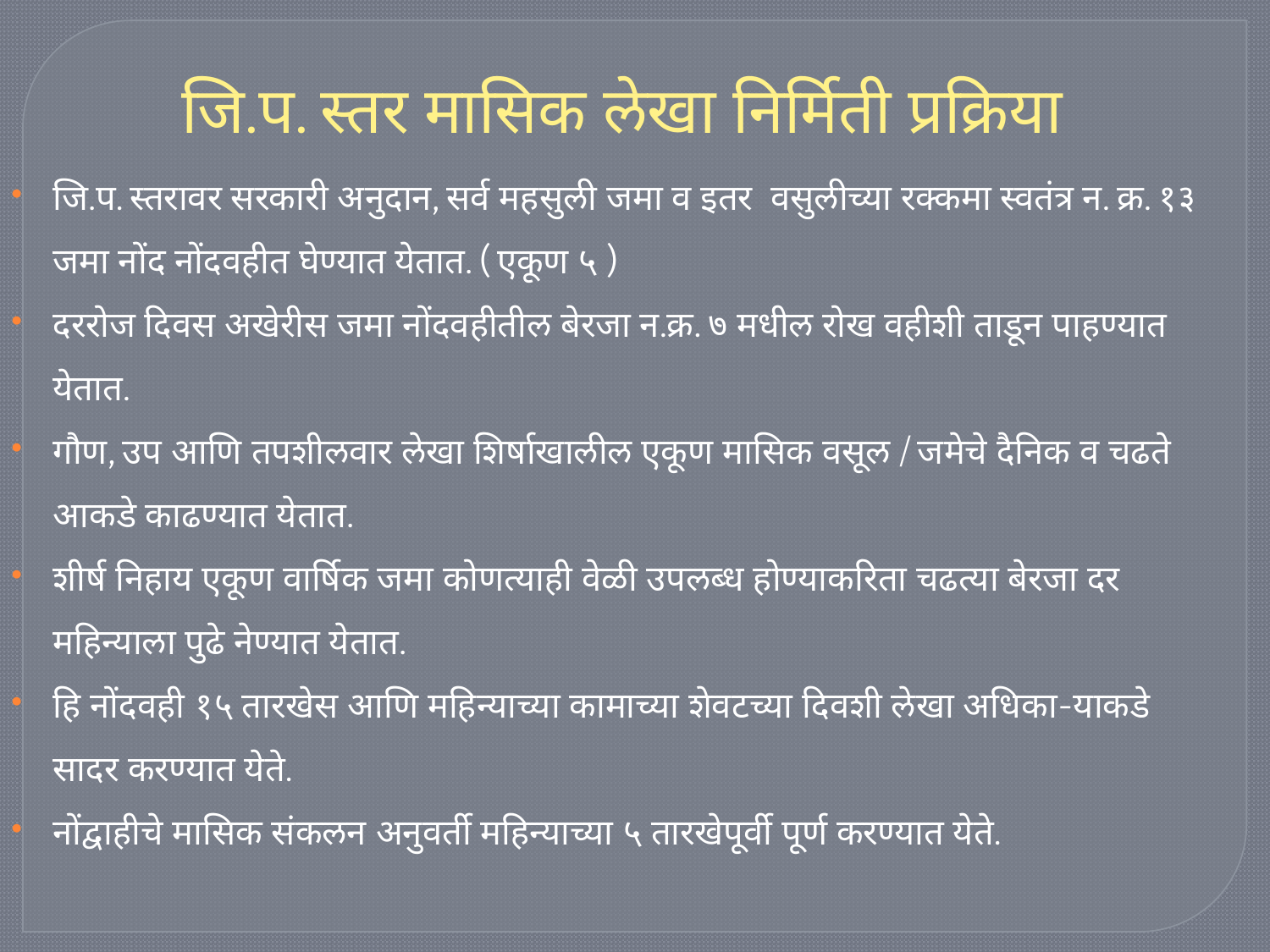

जि.प. स्तर मासिक लेखा निर्मिती प्रक्रिया
जि.प. स्तरावर सरकारी अनुदान, सर्व महसुली जमा व इतर  वसुलीच्या रक्कमा स्वतंत्र न. क्र. १३ जमा नोंद नोंदवहीत घेण्यात येतात. ( एकूण ५ )
दररोज दिवस अखेरीस जमा नोंदवहीतील बेरजा न.क्र. ७ मधील रोख वहीशी ताडून पाहण्यात येतात.
गौण, उप आणि तपशीलवार लेखा शिर्षाखालील एकूण मासिक वसूल / जमेचे दैनिक व चढते आकडे काढण्यात येतात.
शीर्ष निहाय एकूण वार्षिक जमा कोणत्याही वेळी उपलब्ध होण्याकरिता चढत्या बेरजा दर महिन्याला पुढे नेण्यात येतात.
हि नोंदवही १५ तारखेस आणि महिन्याच्या कामाच्या शेवटच्या दिवशी लेखा अधिका-याकडे  सादर करण्यात येते.
नोंद्वाहीचे मासिक संकलन अनुवर्ती महिन्याच्या ५ तारखेपूर्वी पूर्ण करण्यात येते.